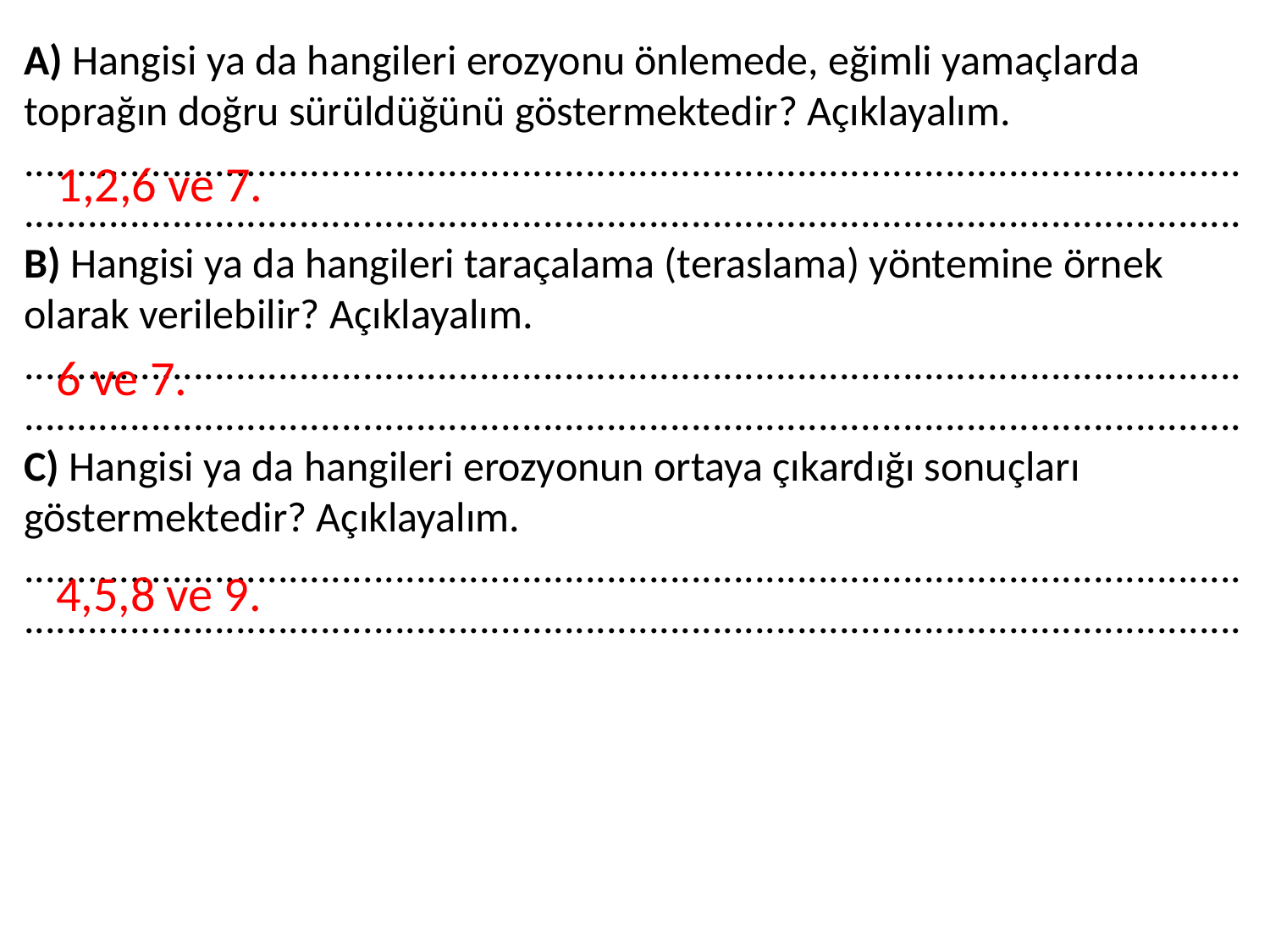

A) Hangisi ya da hangileri erozyonu önlemede, eğimli yamaçlarda toprağın doğru sürüldüğünü göstermektedir? Açıklayalım.
......................................................................................................................................................................................................................................
B) Hangisi ya da hangileri taraçalama (teraslama) yöntemine örnek olarak verilebilir? Açıklayalım.
...................................................................................................................
...................................................................................................................
C) Hangisi ya da hangileri erozyonun ortaya çıkardığı sonuçları göstermektedir? Açıklayalım.
...................................................................................................................
...................................................................................................................
1,2,6 ve 7.
6 ve 7.
4,5,8 ve 9.